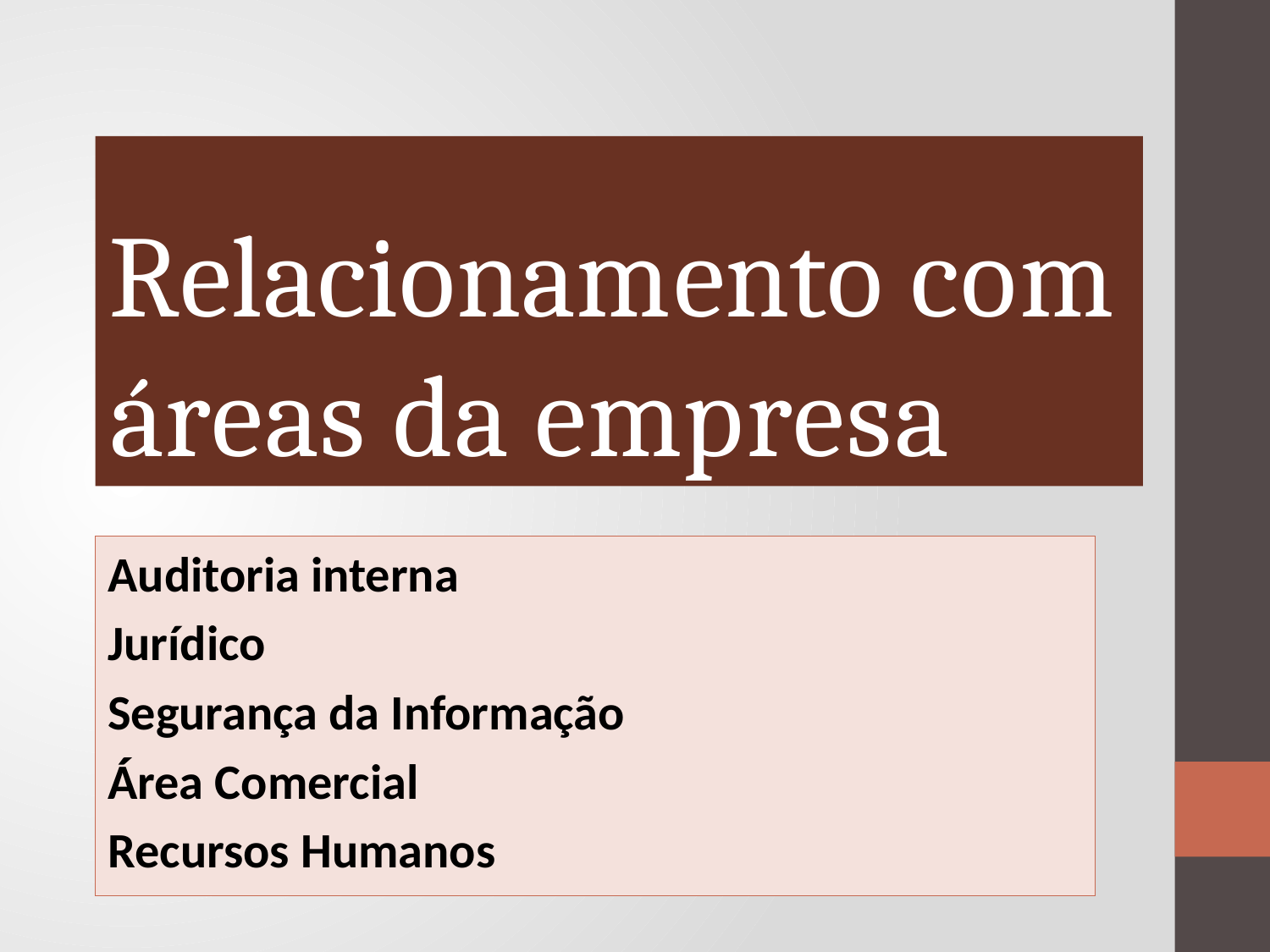

# Relacionamento com áreas da empresa
Auditoria interna
Jurídico
Segurança da Informação
Área Comercial
Recursos Humanos